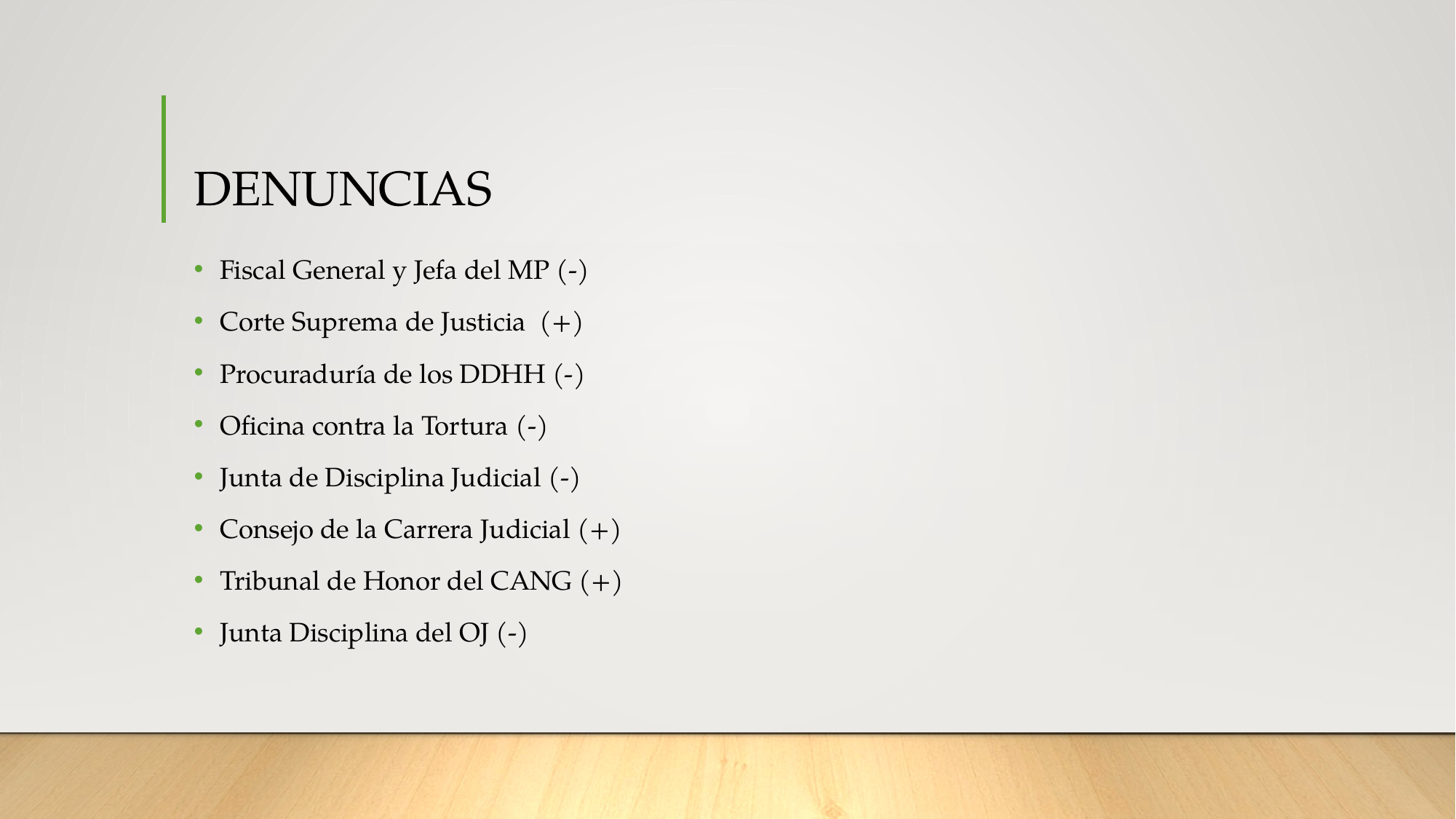

# DENUNCIAS
Fiscal General y Jefa del MP (-)
Corte Suprema de Justicia  (+)
Procuraduría de los DDHH (-)
Oficina contra la Tortura (-)
Junta de Disciplina Judicial (-)
Consejo de la Carrera Judicial (+)
Tribunal de Honor del CANG (+)
Junta Disciplina del OJ (-)